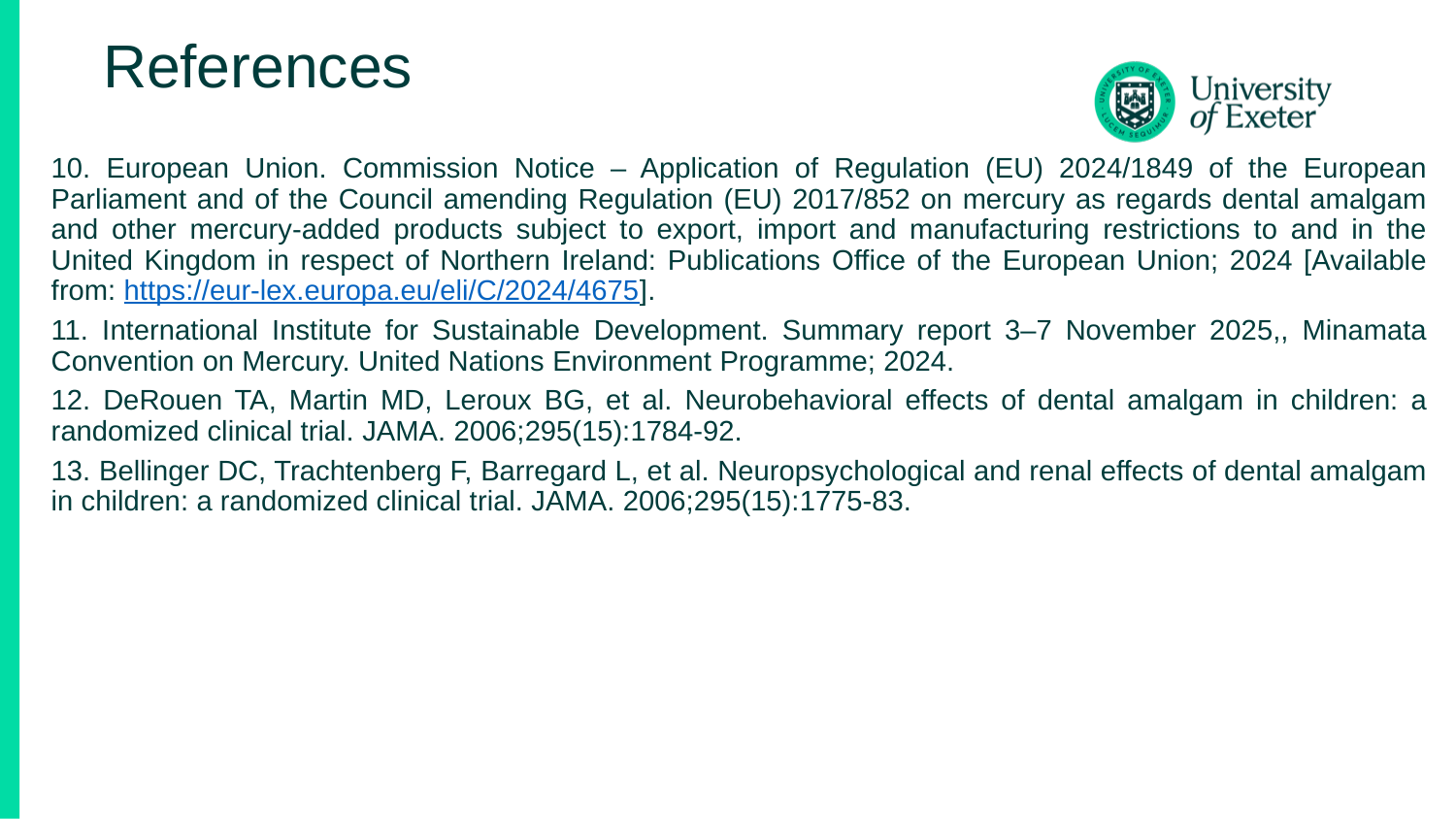

# References
10. European Union. Commission Notice – Application of Regulation (EU) 2024/1849 of the European Parliament and of the Council amending Regulation (EU) 2017/852 on mercury as regards dental amalgam and other mercury-added products subject to export, import and manufacturing restrictions to and in the United Kingdom in respect of Northern Ireland: Publications Office of the European Union; 2024 [Available from: https://eur-lex.europa.eu/eli/C/2024/4675].
11. International Institute for Sustainable Development. Summary report 3–7 November 2025,, Minamata Convention on Mercury. United Nations Environment Programme; 2024.
12. DeRouen TA, Martin MD, Leroux BG, et al. Neurobehavioral effects of dental amalgam in children: a randomized clinical trial. JAMA. 2006;295(15):1784-92.
13. Bellinger DC, Trachtenberg F, Barregard L, et al. Neuropsychological and renal effects of dental amalgam in children: a randomized clinical trial. JAMA. 2006;295(15):1775-83.